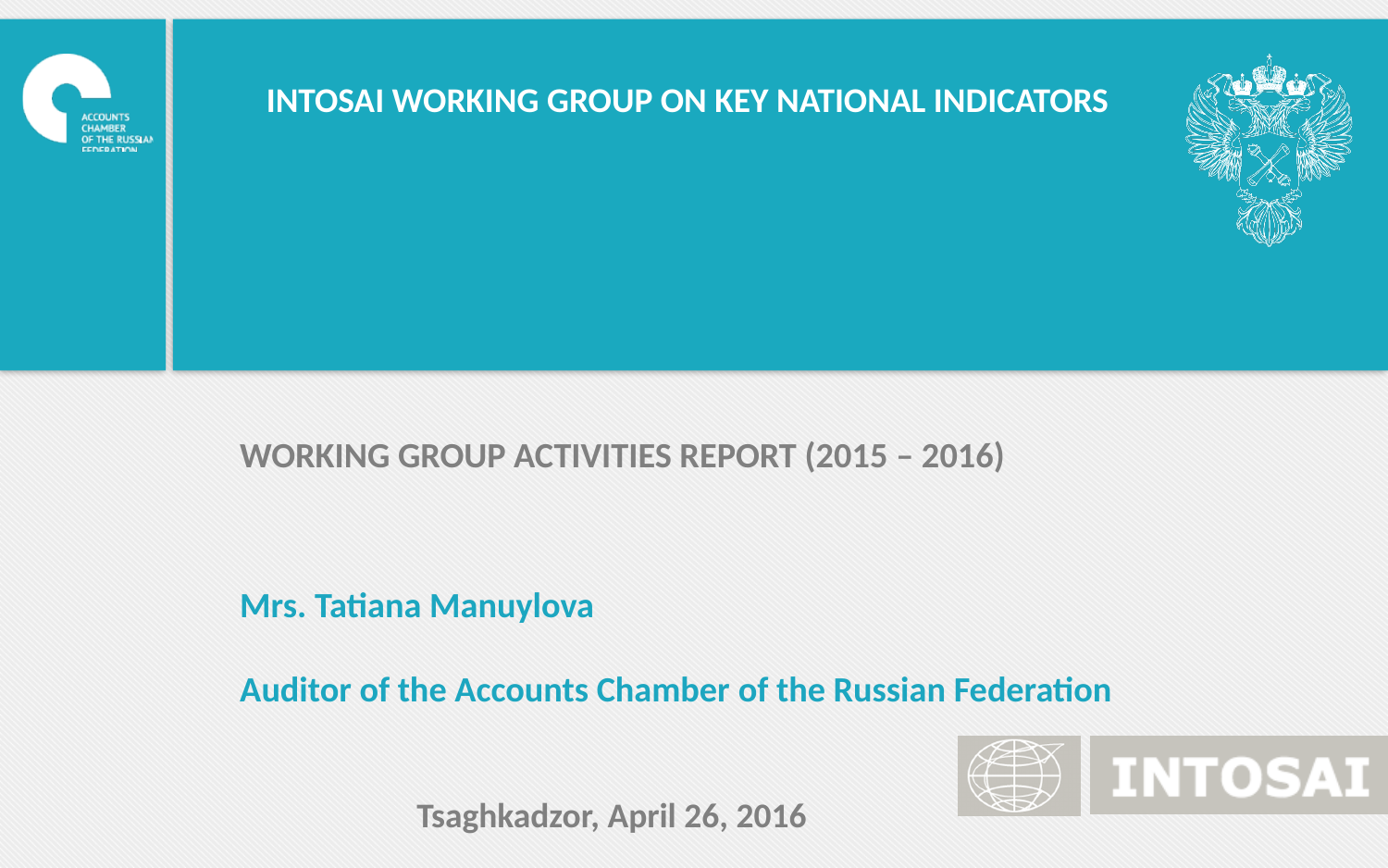

INTOSAI WORKING GROUP ON KEY NATIONAL INDICATORS

WORKING GROUP ACTIVITIES REPORT (2015 – 2016)

Mrs. Tatiana Manuylova

Auditor of the Accounts Chamber of the Russian Federation
Tsaghkadzor, April 26, 2016